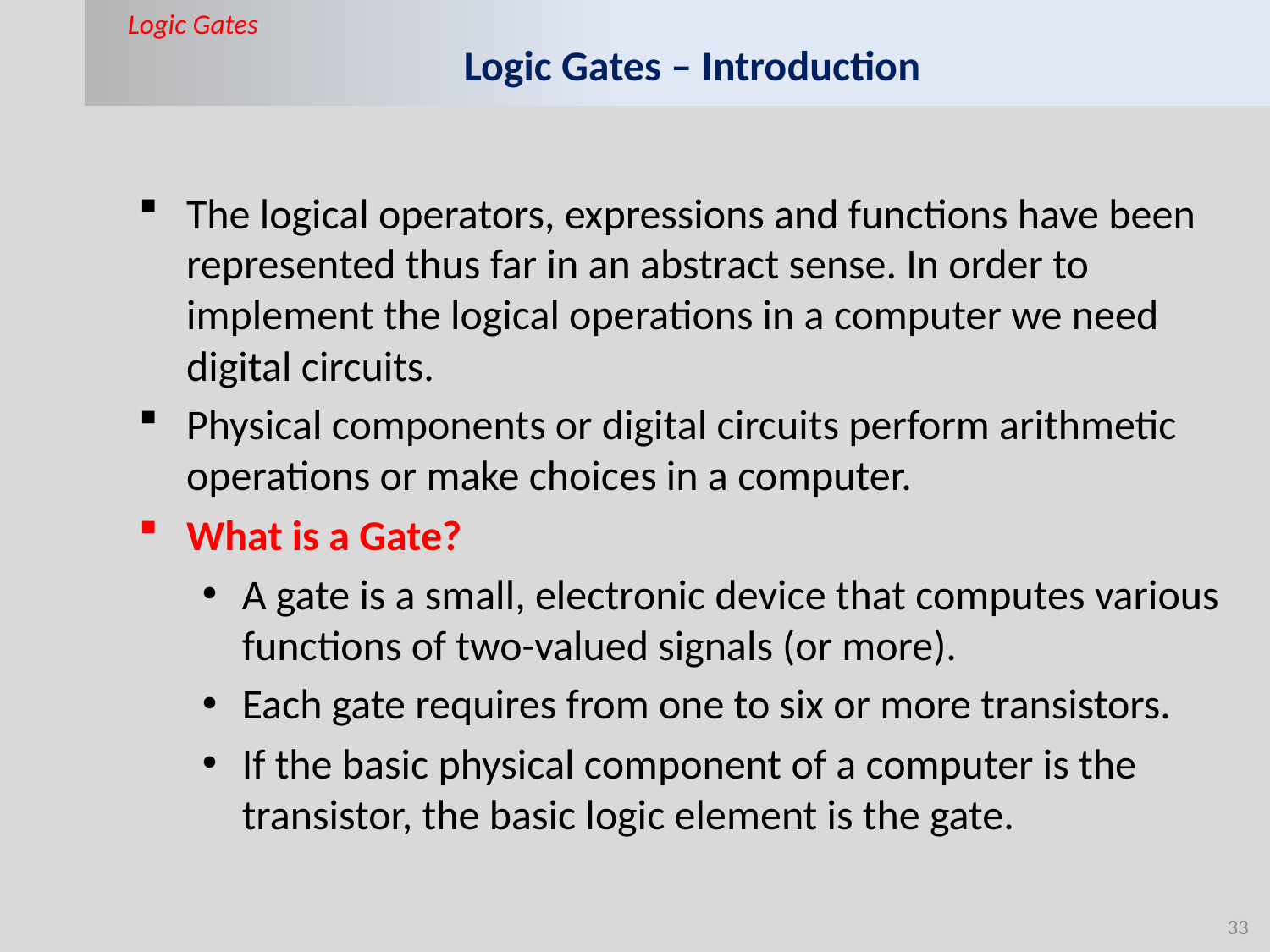

Logic Gates
# Logic Gates – Introduction
The logical operators, expressions and functions have been represented thus far in an abstract sense. In order to implement the logical operations in a computer we need digital circuits.
Physical components or digital circuits perform arithmetic operations or make choices in a computer.
What is a Gate?
A gate is a small, electronic device that computes various functions of two-valued signals (or more).
Each gate requires from one to six or more transistors.
If the basic physical component of a computer is the transistor, the basic logic element is the gate.